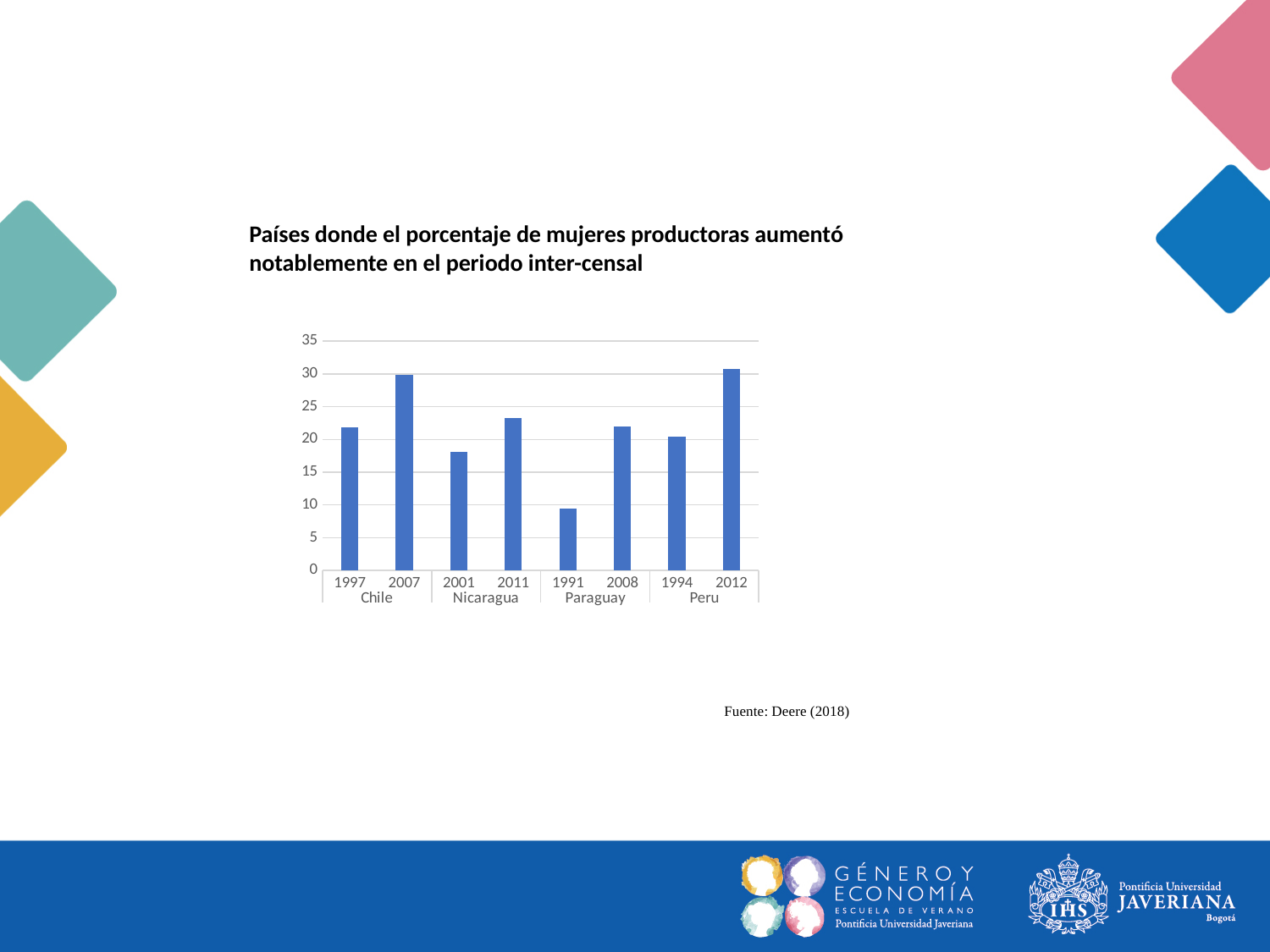

Países donde el porcentaje de mujeres productoras aumentó
notablemente en el periodo inter-censal

### Chart

| Category |  |
|---|---|
| 1997 | 21.9 |
| 2007 | 29.9 |
| 2001 | 18.1 |
| 2011 | 23.3 |
| 1991 | 9.4 |
| 2008 | 22.0 |
| 1994 | 20.4 |
| 2012 | 30.8 |
Fuente: Deere (2018)